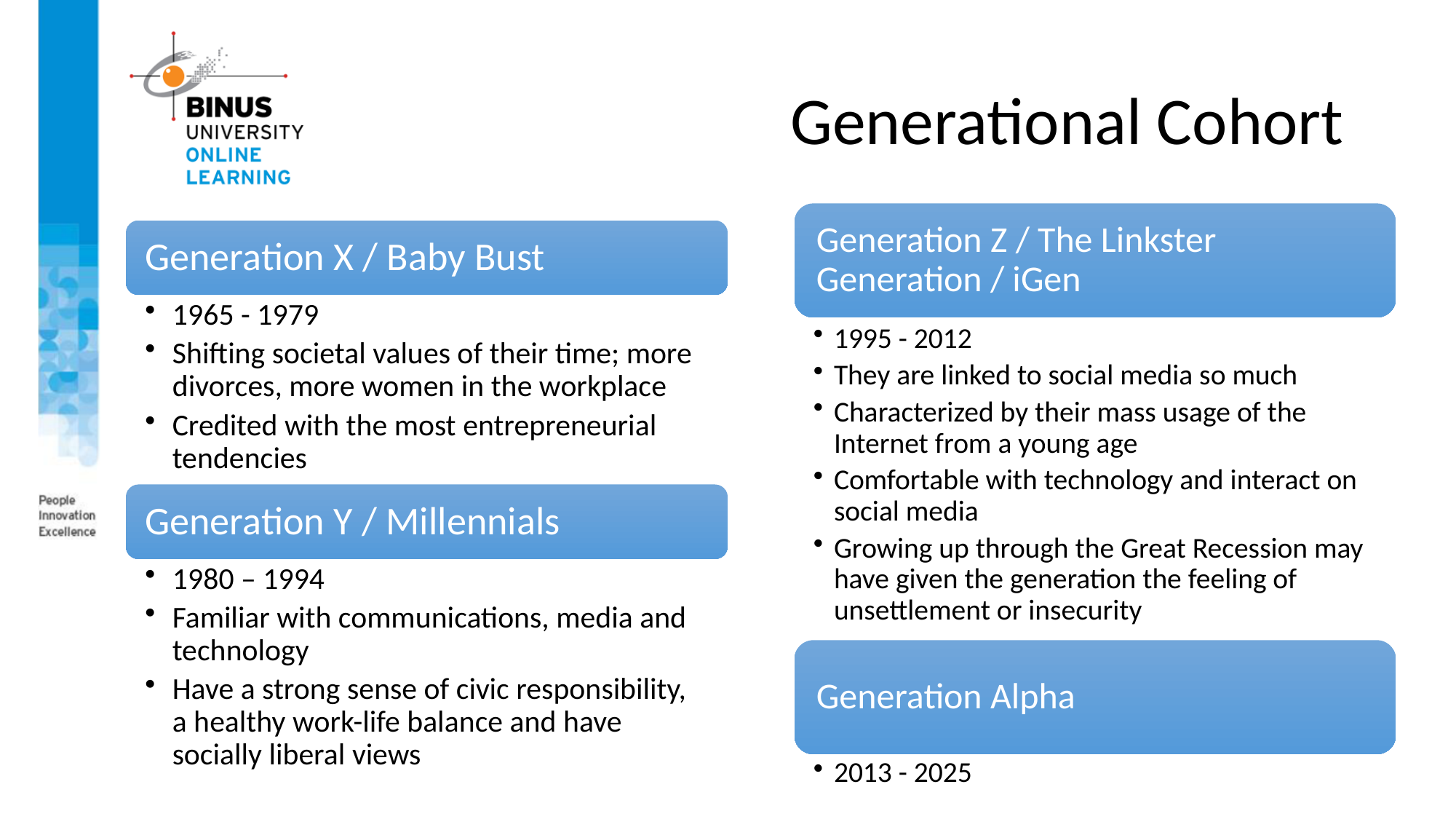

# Generational Cohort
Generation X / Baby Bust
1965 - 1979
Shifting societal values of their time; more divorces, more women in the workplace
Credited with the most entrepreneurial tendencies
Generation Y / Millennials
1980 – 1994
Familiar with communications, media and technology
Have a strong sense of civic responsibility, a healthy work-life balance and have socially liberal views
Generation Z / The Linkster Generation / iGen
1995 - 2012
They are linked to social media so much
Characterized by their mass usage of the Internet from a young age
Comfortable with technology and interact on social media
Growing up through the Great Recession may have given the generation the feeling of unsettlement or insecurity
Generation Alpha
2013 - 2025